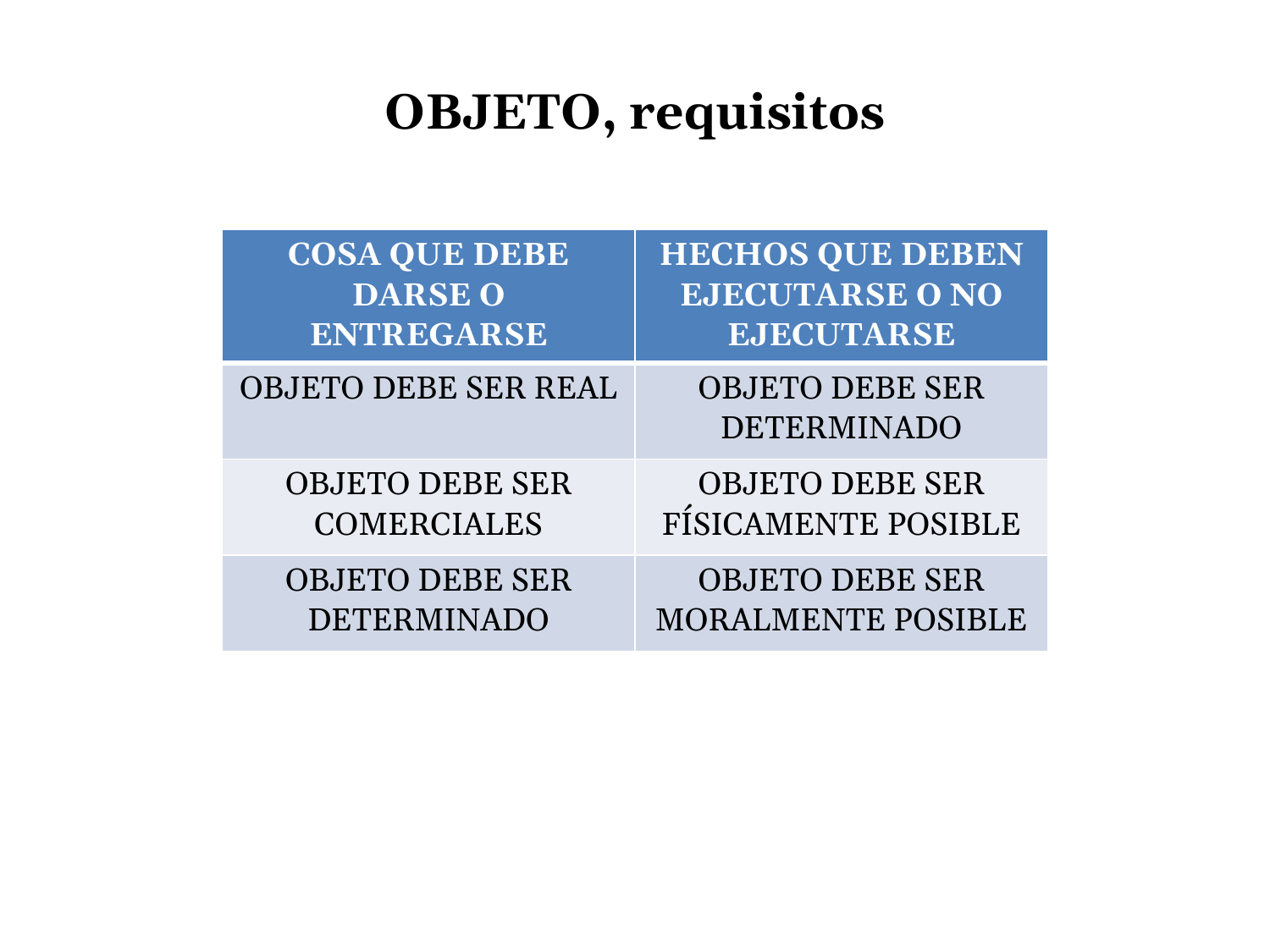

# OBJETO, requisitos
| COSA QUE DEBE DARSE O ENTREGARSE | HECHOS QUE DEBEN EJECUTARSE O NO EJECUTARSE |
| --- | --- |
| OBJETO DEBE SER REAL | OBJETO DEBE SER DETERMINADO |
| OBJETO DEBE SER COMERCIALES | OBJETO DEBE SER FÍSICAMENTE POSIBLE |
| OBJETO DEBE SER DETERMINADO | OBJETO DEBE SER MORALMENTE POSIBLE |